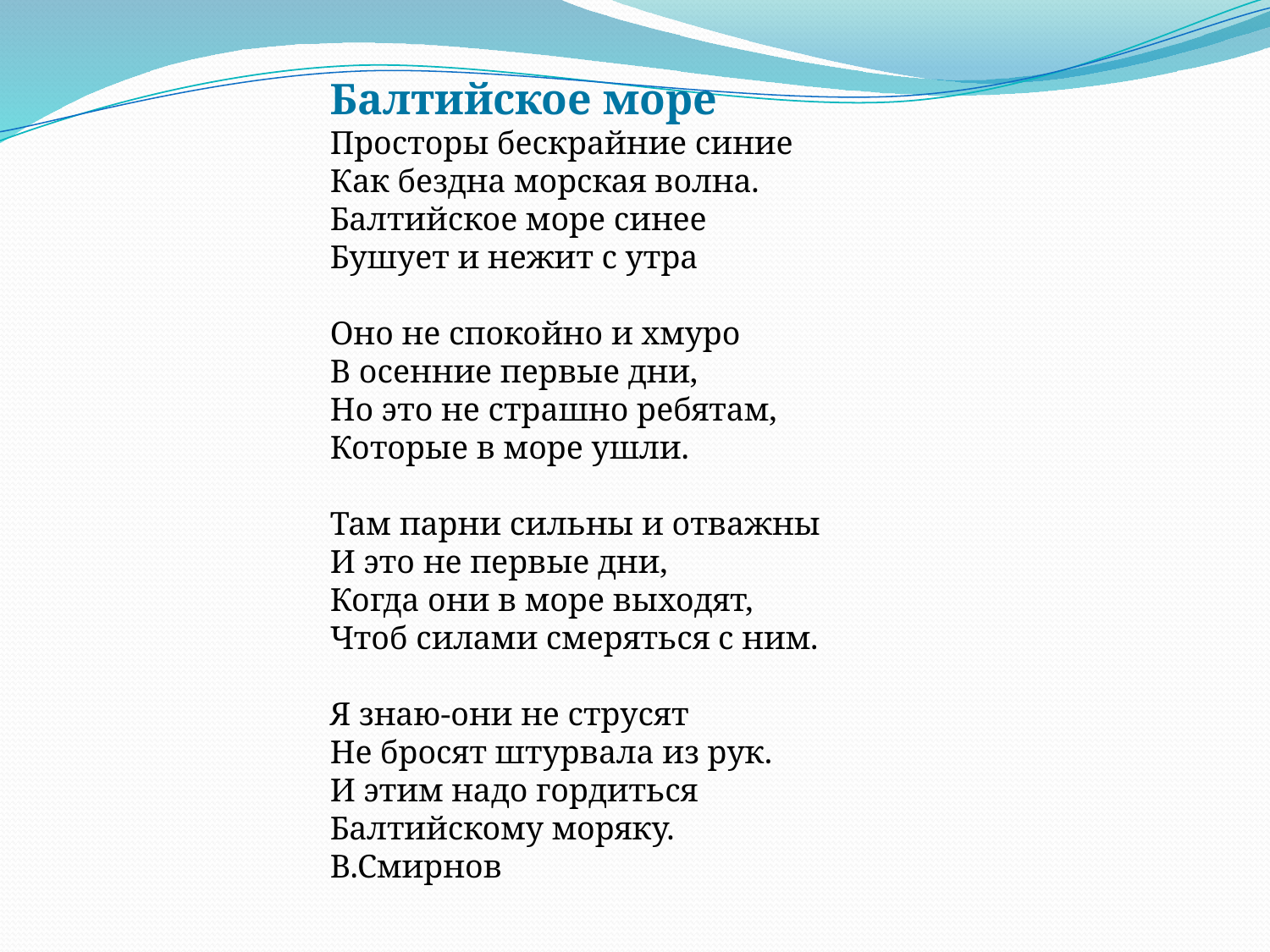

Балтийское море
Просторы бескрайние синие
Как бездна морская волна.
Балтийское море синее
Бушует и нежит с утра
Оно не спокойно и хмуро
В осенние первые дни,
Но это не страшно ребятам,
Которые в море ушли.
Там парни сильны и отважны
И это не первые дни,
Когда они в море выходят,
Чтоб силами смеряться с ним.
Я знаю-они не струсят
Не бросят штурвала из рук.
И этим надо гордиться
Балтийскому моряку.
В.Смирнов